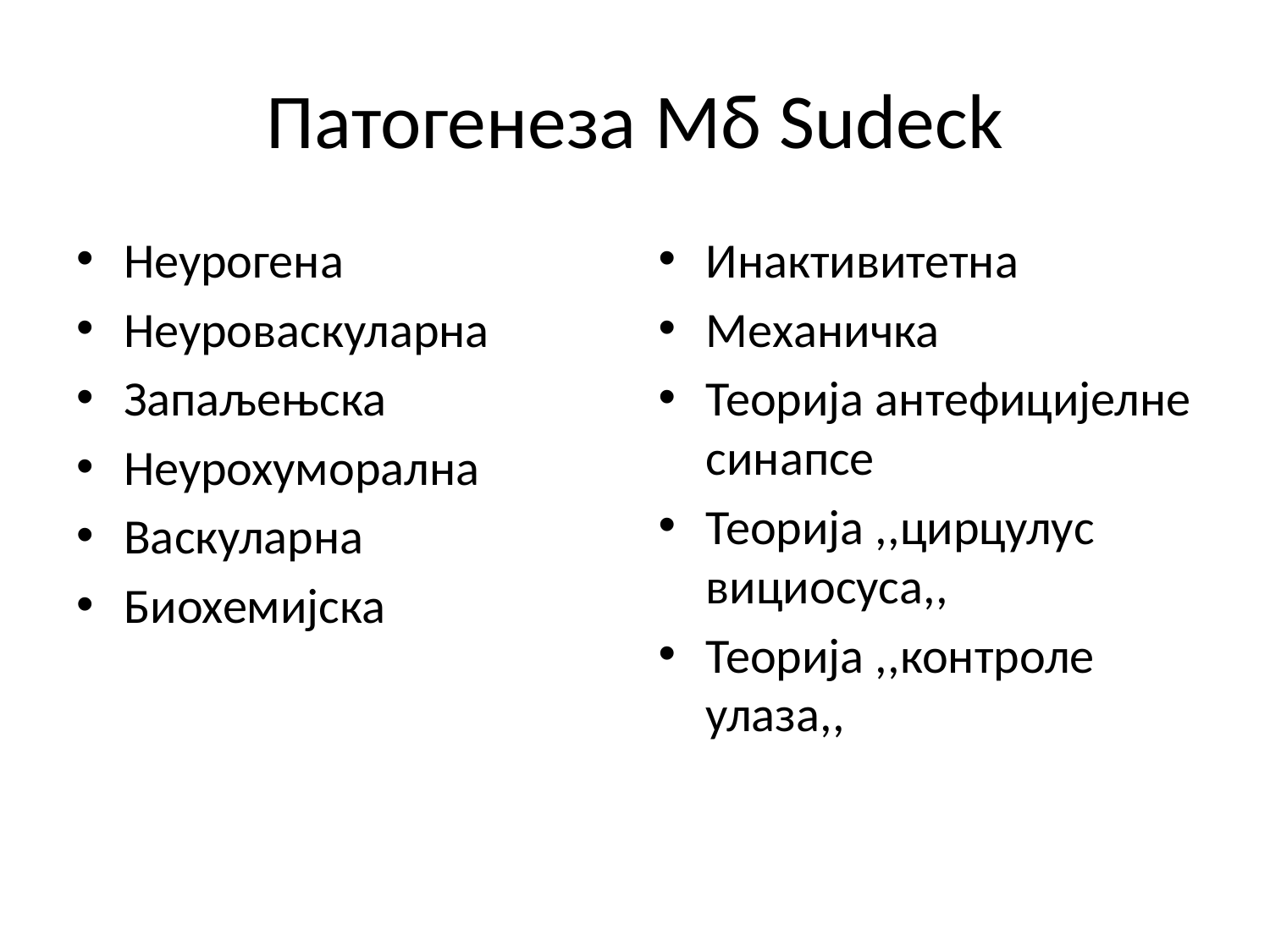

# Патогенеза Мб Sudeck
Неурогена
Неуроваскуларна
Запаљењска
Неурохуморална
Васкуларна
Биохемијска
Инактивитетна
Механичка
Теорија антефицијелне синапсе
Теорија ,,цирцулус вициосуса,,
Теорија ,,контроле улаза,,